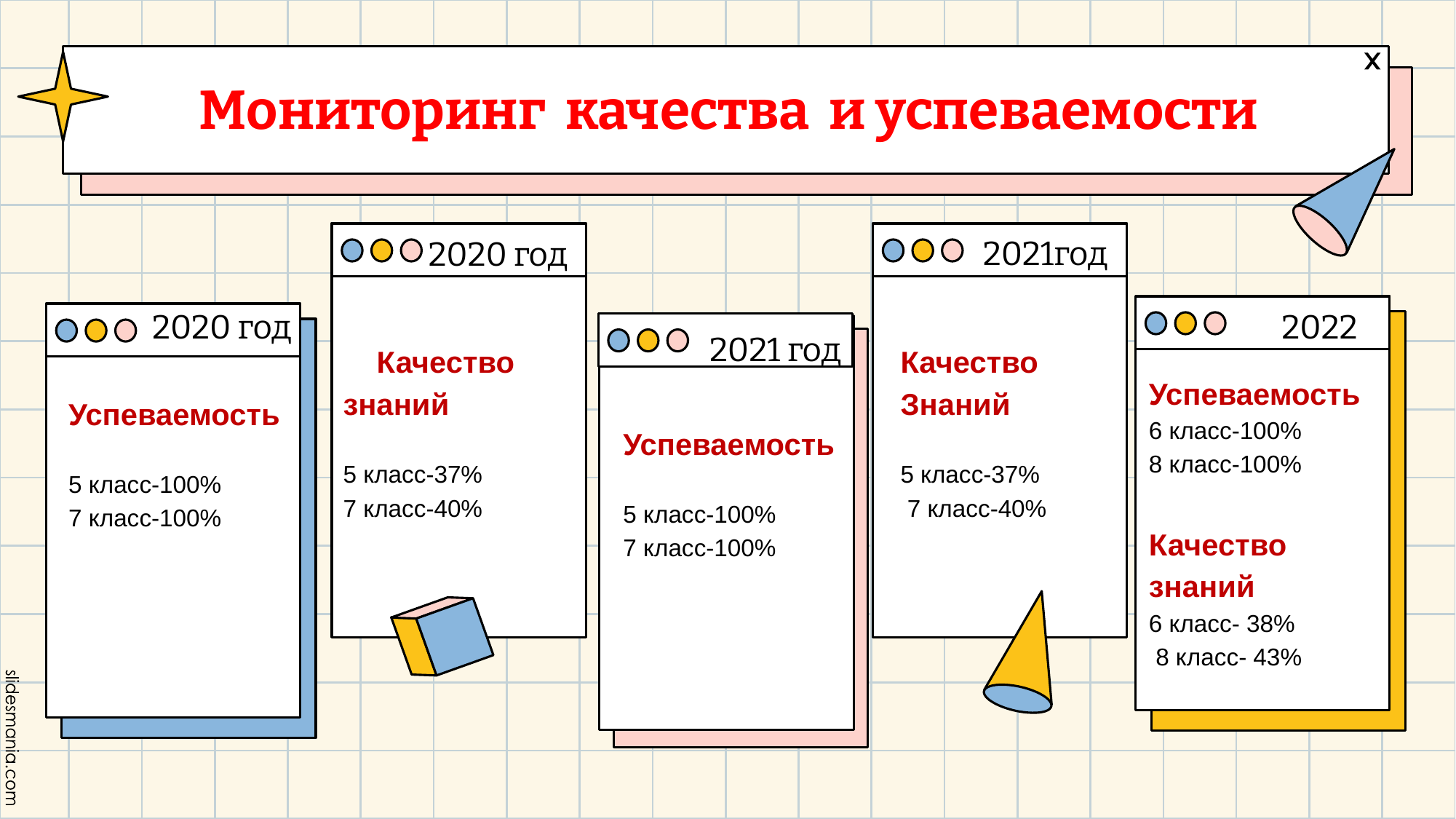

# Мониторинг  качества  и успеваемости

2021год
2020 год

2020 год
2022

2021 год
    Качество     знаний

5 класс-37%
7 класс-40%

Качество
Знаний

5 класс-37%
 7 класс-40%

Успеваемость

5 класс-100%
7 класс-100%
Успеваемость
6 класс-100%
8 класс-100%

Качество
знаний
6 класс- 38%
 8 класс- 43%

Успеваемость

5 класс-100%
7 класс-100%